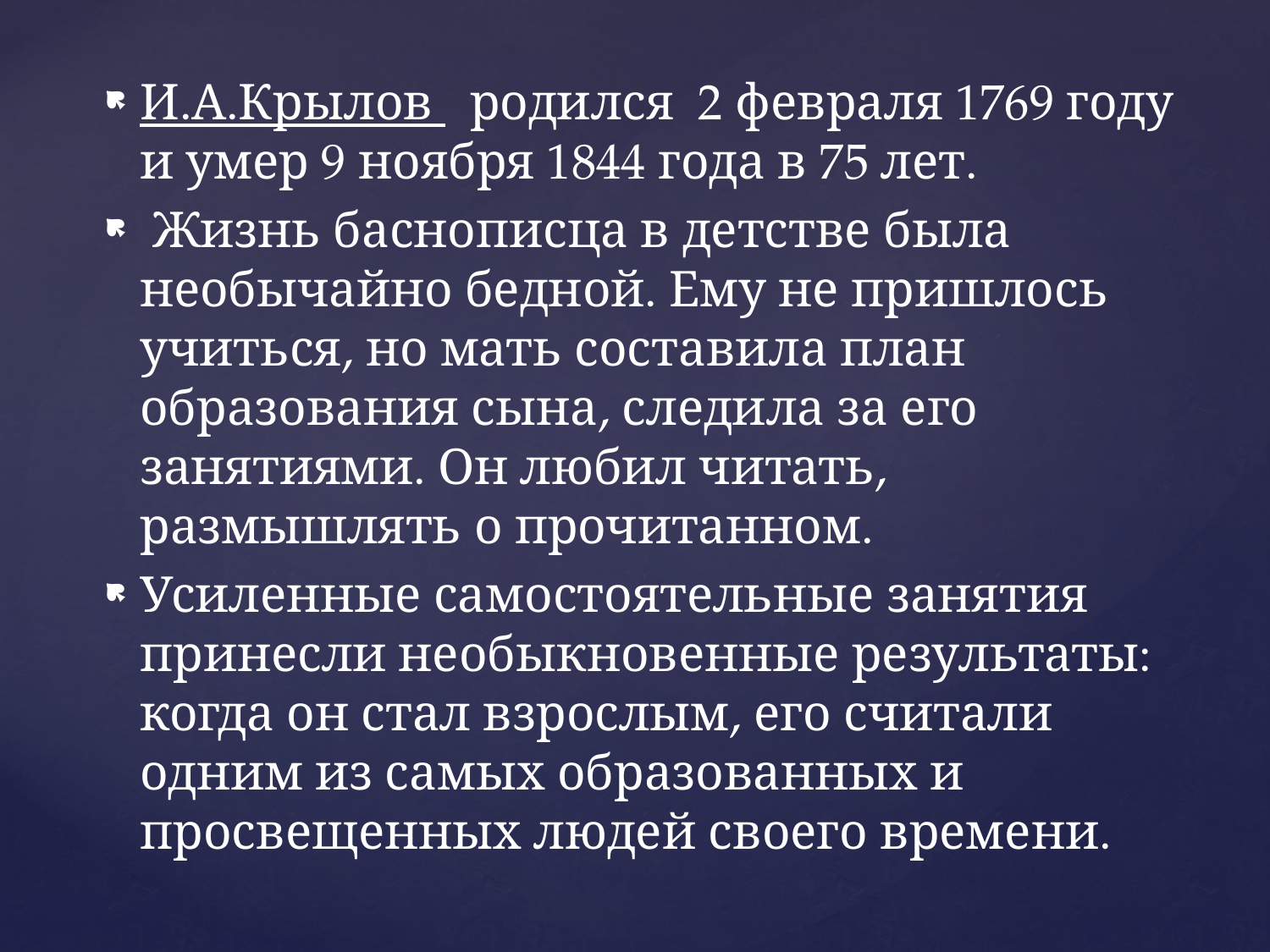

И.А.Крылов   родился  2 февраля 1769 году и умер 9 ноября 1844 года в 75 лет.
 Жизнь баснописца в детстве была необычайно бедной. Ему не пришлось учиться, но мать составила план образования сына, следила за его занятиями. Он любил читать, размышлять о прочитанном.
Усиленные самостоятельные занятия принесли необыкновенные результаты: когда он стал взрослым, его считали одним из самых образованных и просвещенных людей своего времени.
#